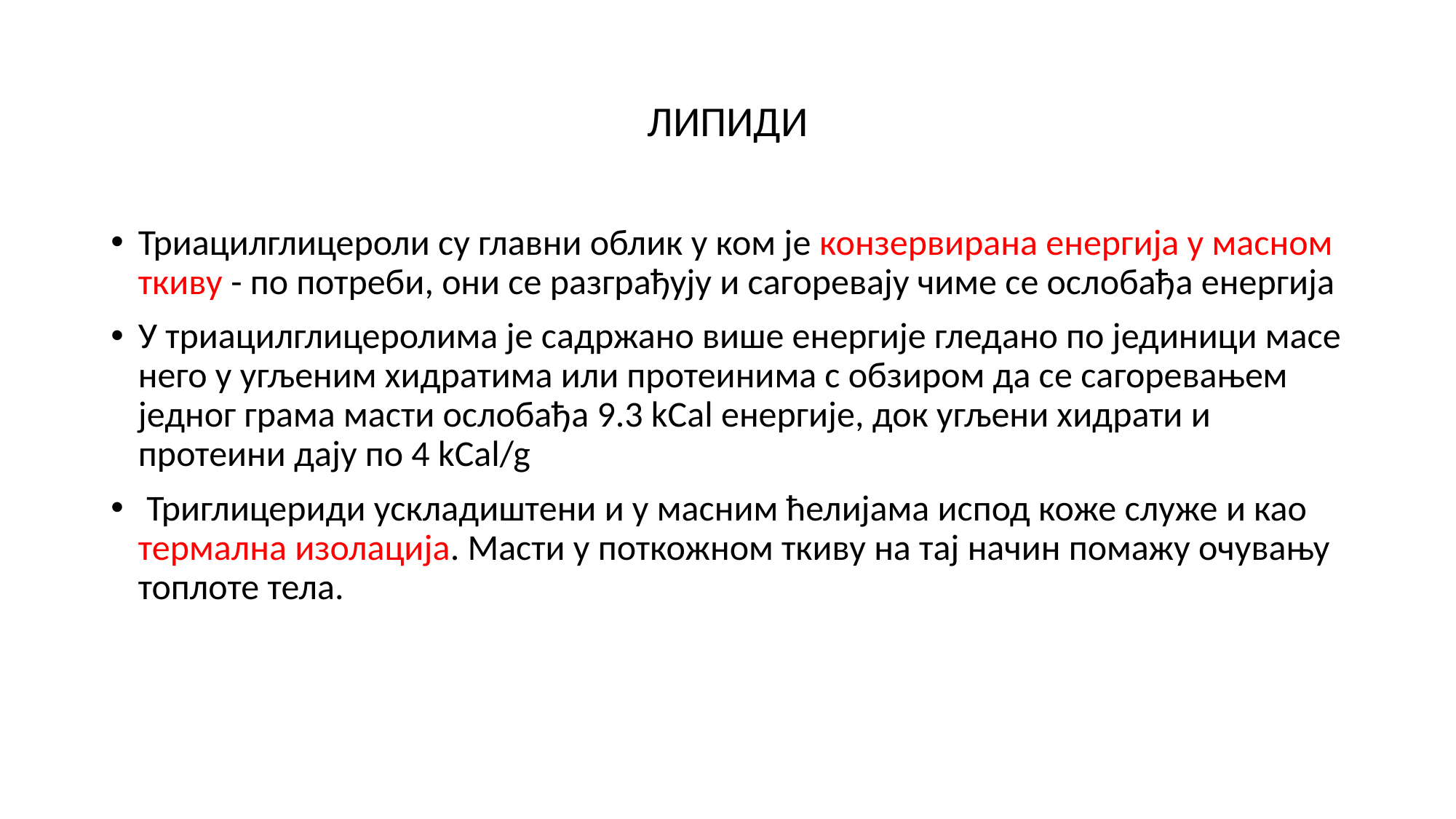

# ЛИПИДИ
Триацилглицероли су главни облик у ком је конзервирана енергија у масном ткиву - по потреби, они се разграђују и сагоревају чиме се ослобађа енергија
У триацилглицеролима је садржано више енергије гледано по јединици масе него у угљеним хидратима или протеинима с обзиром да се сагоревањем једног грама масти ослобађа 9.3 kCal енергије, док угљени хидрати и протеини дају по 4 kCal/g
 Триглицериди ускладиштени и у масним ћелијама испод коже служе и као термална изолација. Масти у поткожном ткиву на тај начин помажу очувању топлоте тела.